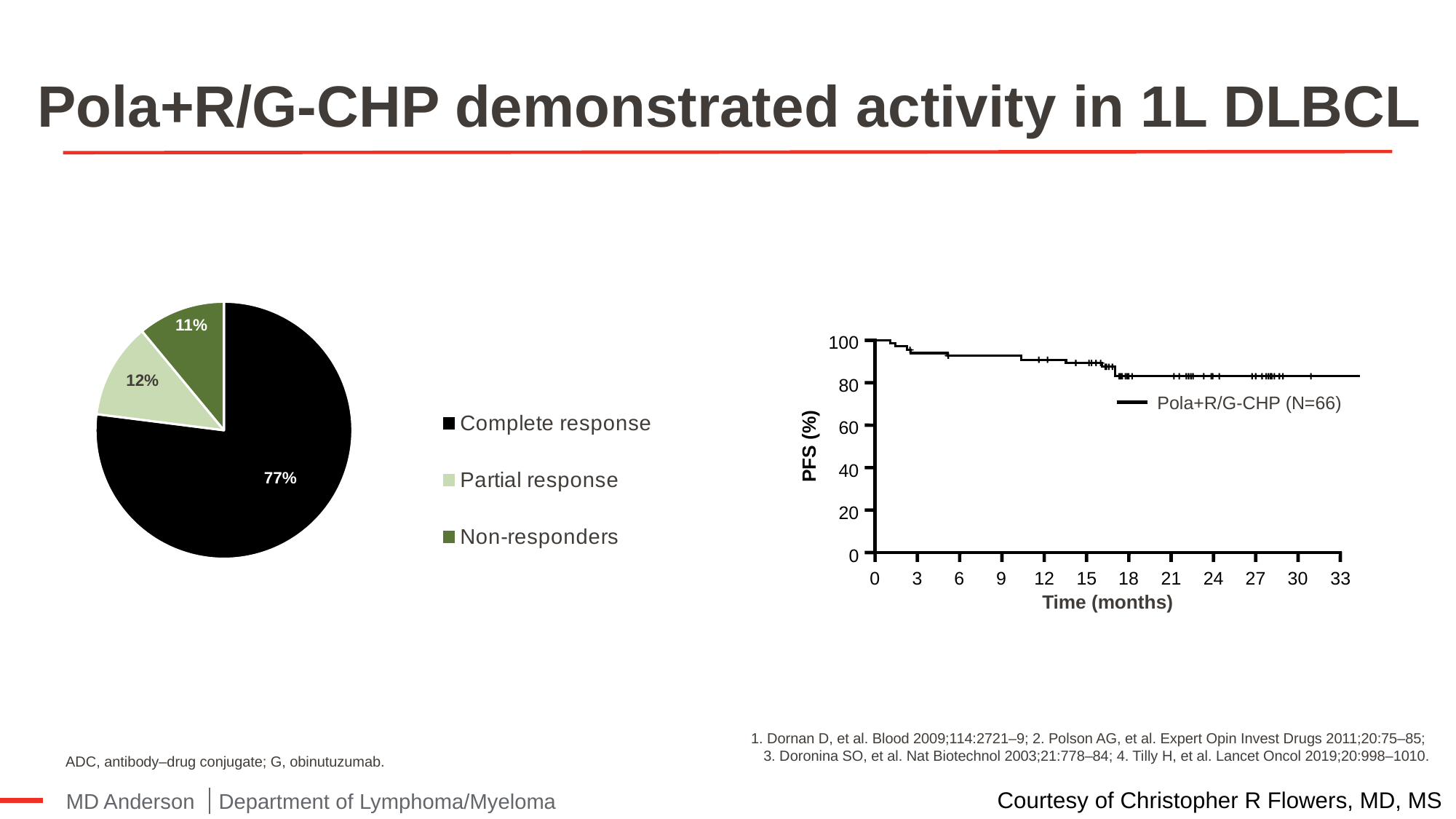

# Pola+R/G-CHP demonstrated activity in 1L DLBCL

### Chart

| Category | Sales |
|---|---|
| Complete response | 77.0 |
| Partial response | 12.0 |
| Non-responders | 11.0 |
11%
12%
77%
100
80
60
40
20
0

Pola+R/G-CHP (N=66)
PFS (%)

0
3
6
9
12
15
18
21
24
27
30
33
Time (months)
1. Dornan D, et al. Blood 2009;114:2721–9; 2. Polson AG, et al. Expert Opin Invest Drugs 2011;20:75–85;
3. Doronina SO, et al. Nat Biotechnol 2003;21:778–84; 4. Tilly H, et al. Lancet Oncol 2019;20:998–1010.
ADC, antibody–drug conjugate; G, obinutuzumab.
Courtesy of Christopher R Flowers, MD, MS